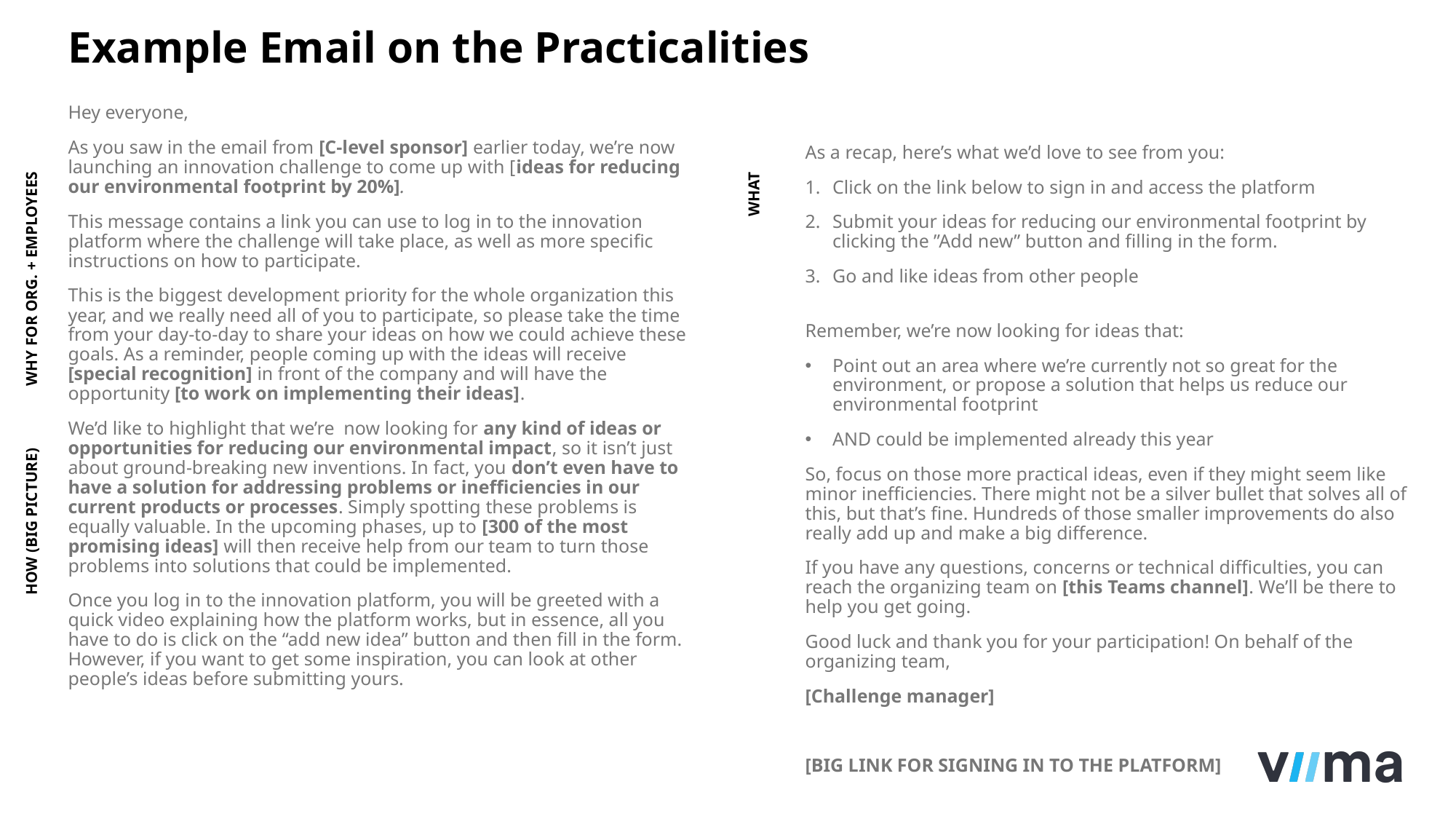

# Example Email on the Practicalities
Hey everyone,
As you saw in the email from [C-level sponsor] earlier today, we’re now launching an innovation challenge to come up with [ideas for reducing our environmental footprint by 20%].
This message contains a link you can use to log in to the innovation platform where the challenge will take place, as well as more specific instructions on how to participate.
This is the biggest development priority for the whole organization this year, and we really need all of you to participate, so please take the time from your day-to-day to share your ideas on how we could achieve these goals. As a reminder, people coming up with the ideas will receive [special recognition] in front of the company and will have the opportunity [to work on implementing their ideas].
We’d like to highlight that we’re  now looking for any kind of ideas or opportunities for reducing our environmental impact, so it isn’t just about ground-breaking new inventions. In fact, you don’t even have to have a solution for addressing problems or inefficiencies in our current products or processes. Simply spotting these problems is equally valuable. In the upcoming phases, up to [300 of the most promising ideas] will then receive help from our team to turn those problems into solutions that could be implemented.
Once you log in to the innovation platform, you will be greeted with a quick video explaining how the platform works, but in essence, all you have to do is click on the “add new idea” button and then fill in the form. However, if you want to get some inspiration, you can look at other people’s ideas before submitting yours.
As a recap, here’s what we’d love to see from you:
Click on the link below to sign in and access the platform
Submit your ideas for reducing our environmental footprint by clicking the ”Add new” button and filling in the form.
Go and like ideas from other people
Remember, we’re now looking for ideas that:
Point out an area where we’re currently not so great for the environment, or propose a solution that helps us reduce our environmental footprint
AND could be implemented already this year
So, focus on those more practical ideas, even if they might seem like minor inefficiencies. There might not be a silver bullet that solves all of this, but that’s fine. Hundreds of those smaller improvements do also really add up and make a big difference.
If you have any questions, concerns or technical difficulties, you can reach the organizing team on [this Teams channel]. We’ll be there to help you get going.
Good luck and thank you for your participation! On behalf of the organizing team,
[Challenge manager]

[BIG LINK FOR SIGNING IN TO THE PLATFORM]

WHAT
WHY FOR ORG. + EMPLOYEES
HOW (BIG PICTURE)